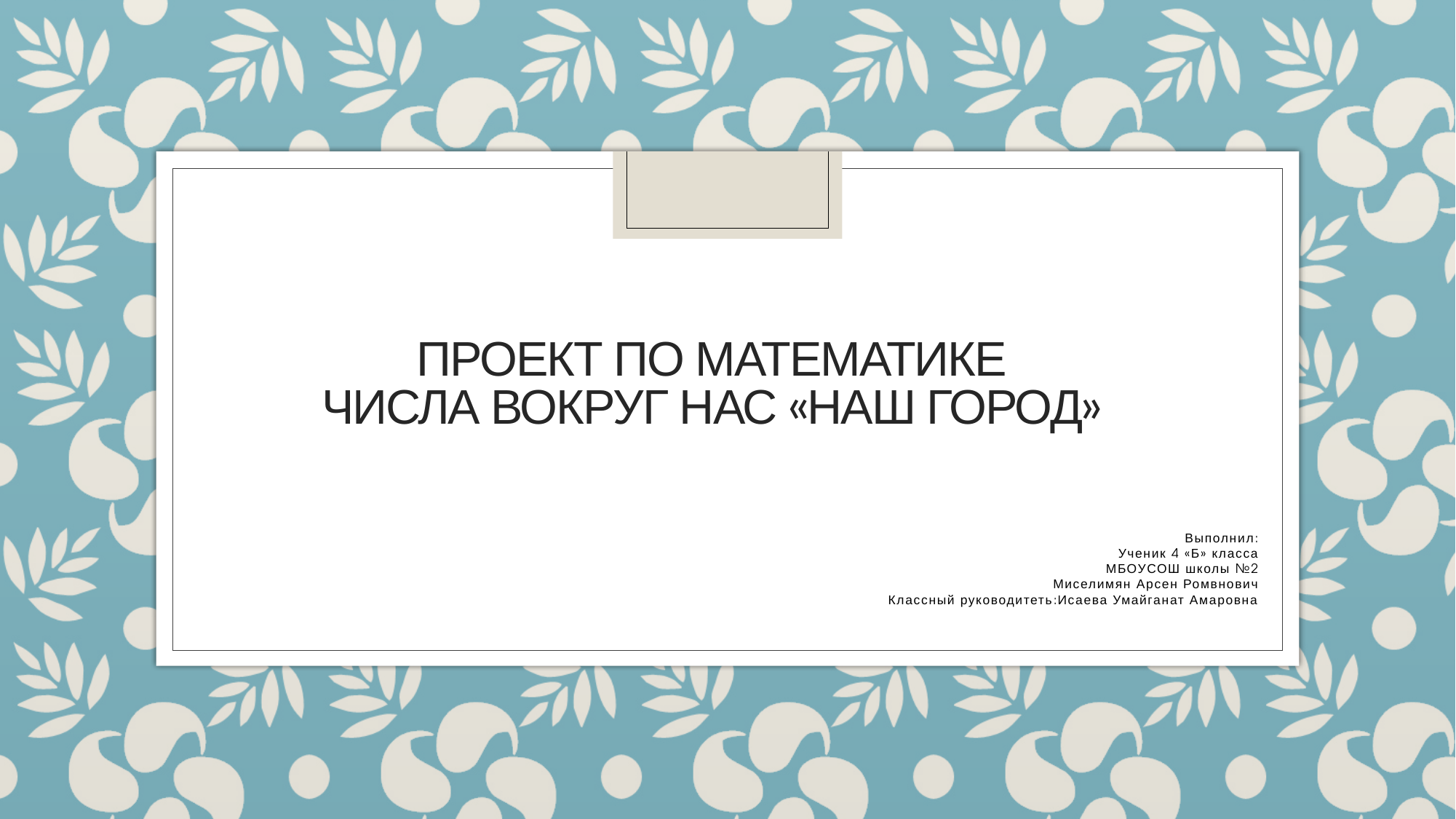

# Проект по математике Числа вокруг нас «Наш город»
Выполнил:
Ученик 4 «Б» класса
МБОУСОШ школы №2
Миселимян Арсен Ромвнович
Классный руководитеть:Исаева Умайганат Амаровна